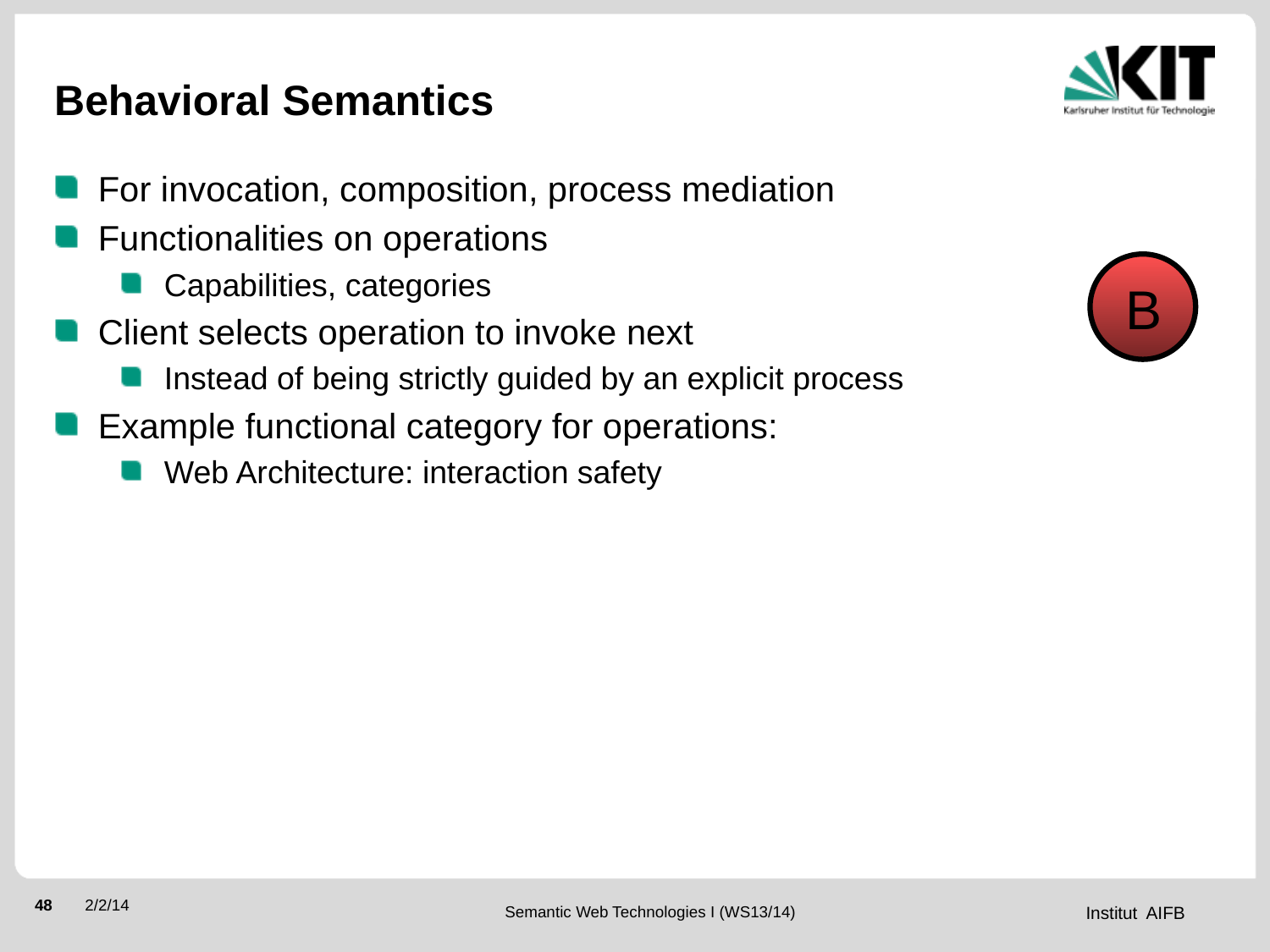

# Behavioral Semantics
For invocation, composition, process mediation
Functionalities on operations
Capabilities, categories
Client selects operation to invoke next
Instead of being strictly guided by an explicit process
Example functional category for operations:
Web Architecture: interaction safety

B